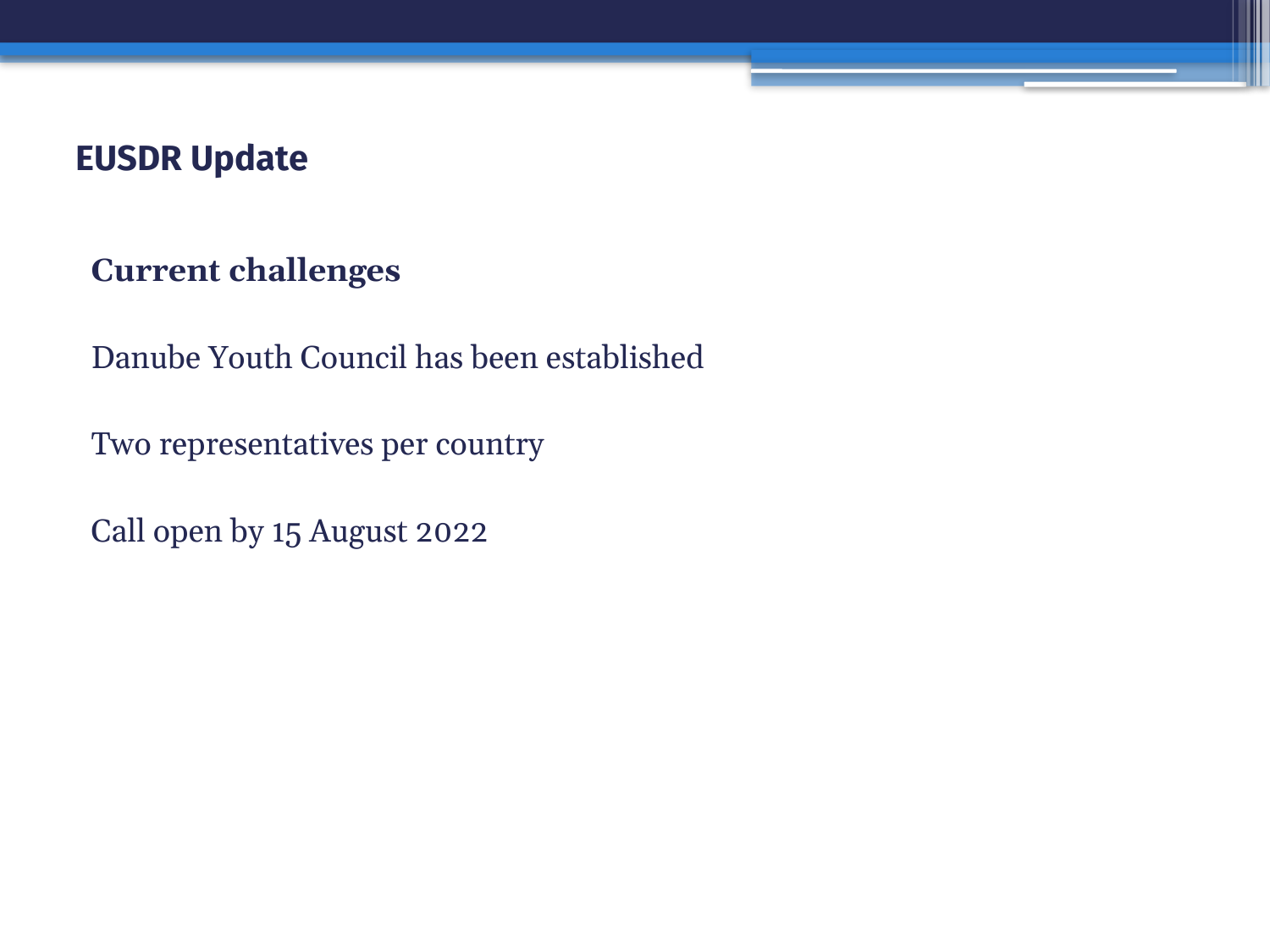

# EUSDR Update

Current challenges

Danube Youth Council has been established

Two representatives per country

Call open by 15 August 2022